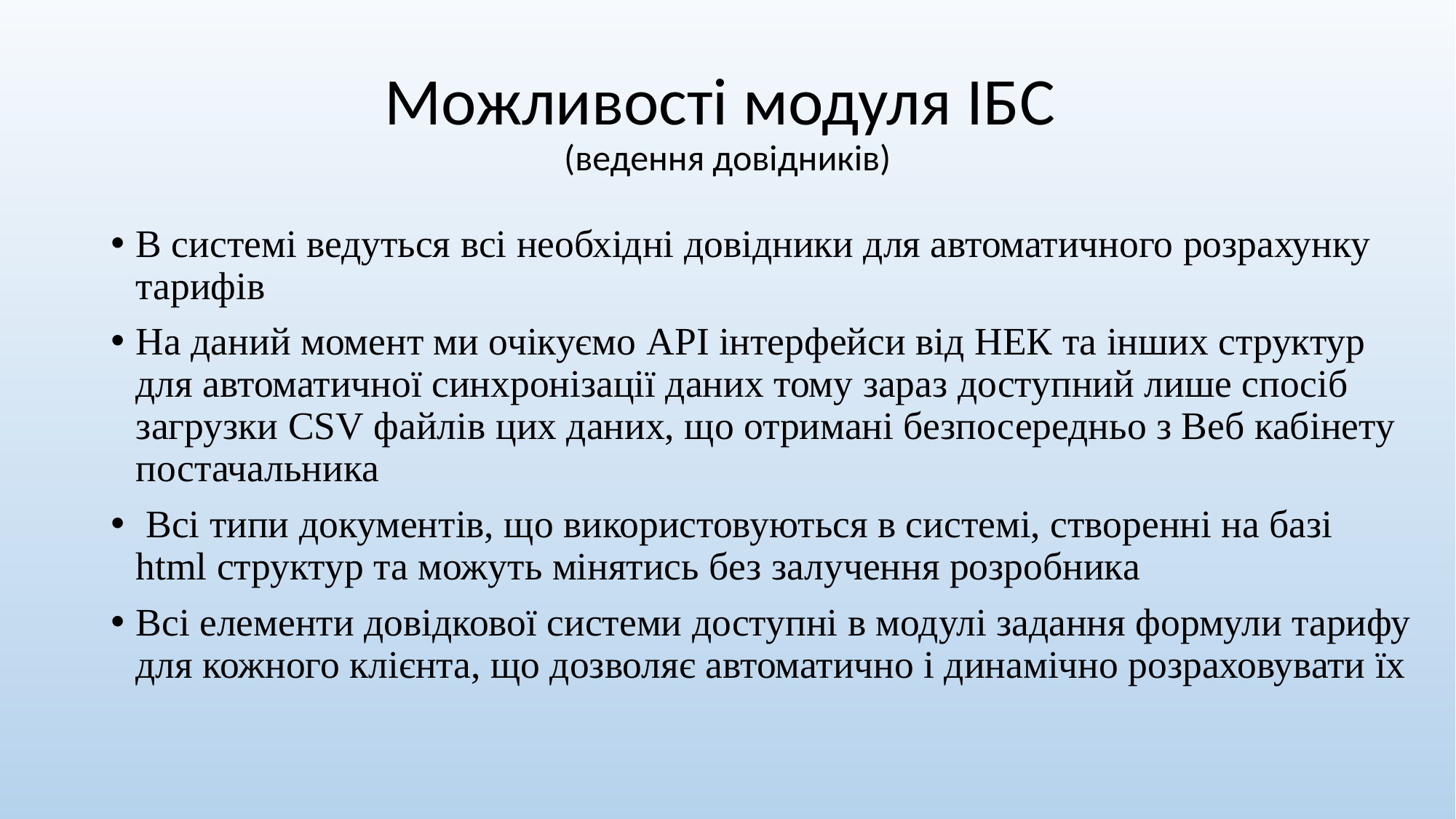

# Можливості модуля ІБС (ведення довідників)
В системі ведуться всі необхідні довідники для автоматичного розрахунку тарифів
На даний момент ми очікуємо API інтерфейси від НЕК та інших структур для автоматичної синхронізації даних тому зараз доступний лише спосіб загрузки CSV файлів цих даних, що отримані безпосередньо з Веб кабінету постачальника
 Всі типи документів, що використовуються в системі, створенні на базі html структур та можуть мінятись без залучення розробника
Всі елементи довідкової системи доступні в модулі задання формули тарифу для кожного клієнта, що дозволяє автоматично і динамічно розраховувати їх